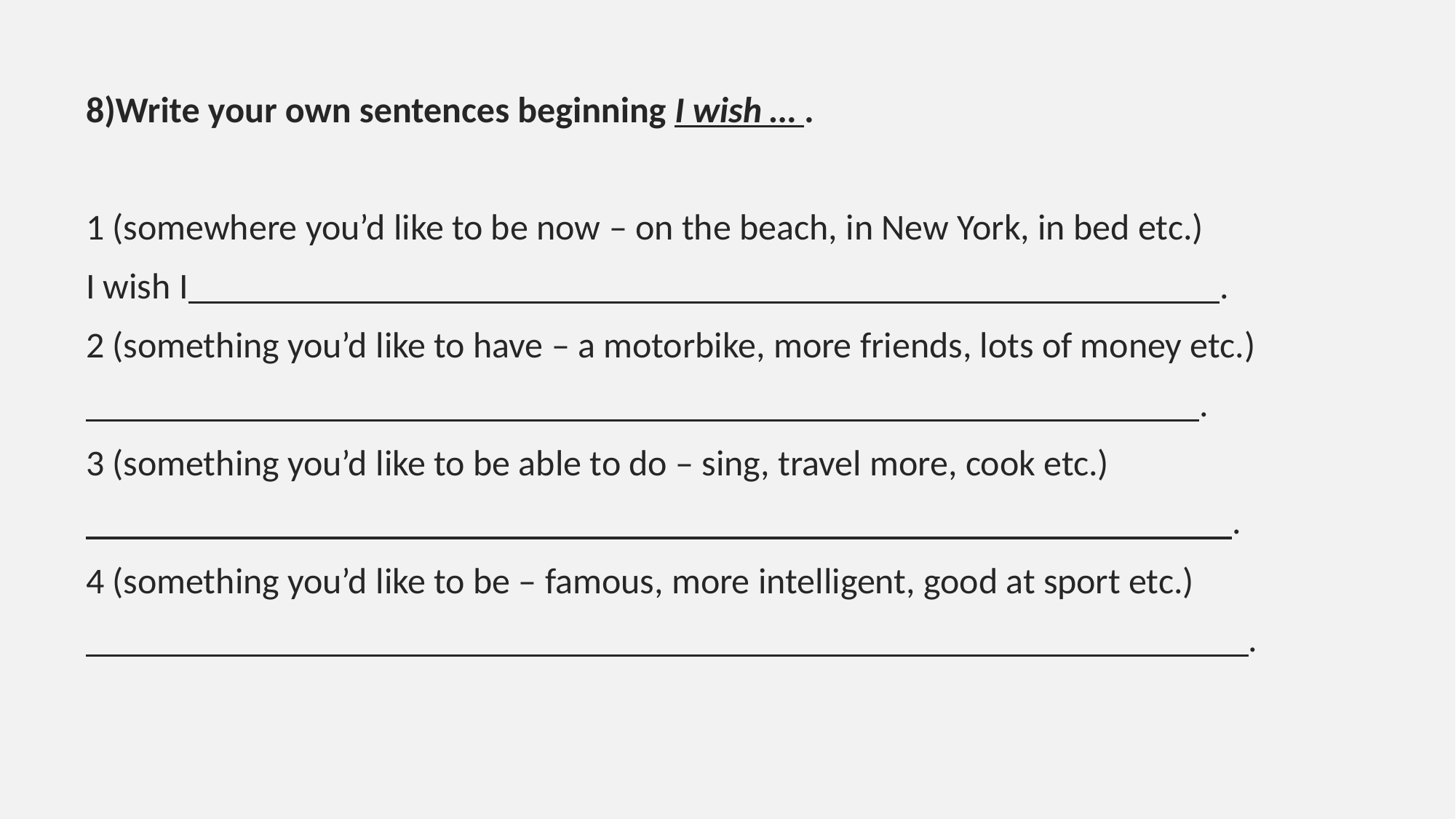

8)Write your own sentences beginning I wish … .

1 (somewhere you’d like to be now – on the beach, in New York, in bed etc.)
I wish I                                                                                                                              .
2 (something you’d like to have – a motorbike, more friends, lots of money etc.)
                                                                                                                                        .
3 (something you’d like to be able to do – sing, travel more, cook etc.)
                                                                                                                                            .
4 (something you’d like to be – famous, more intelligent, good at sport etc.)
                                                                                                                                              .